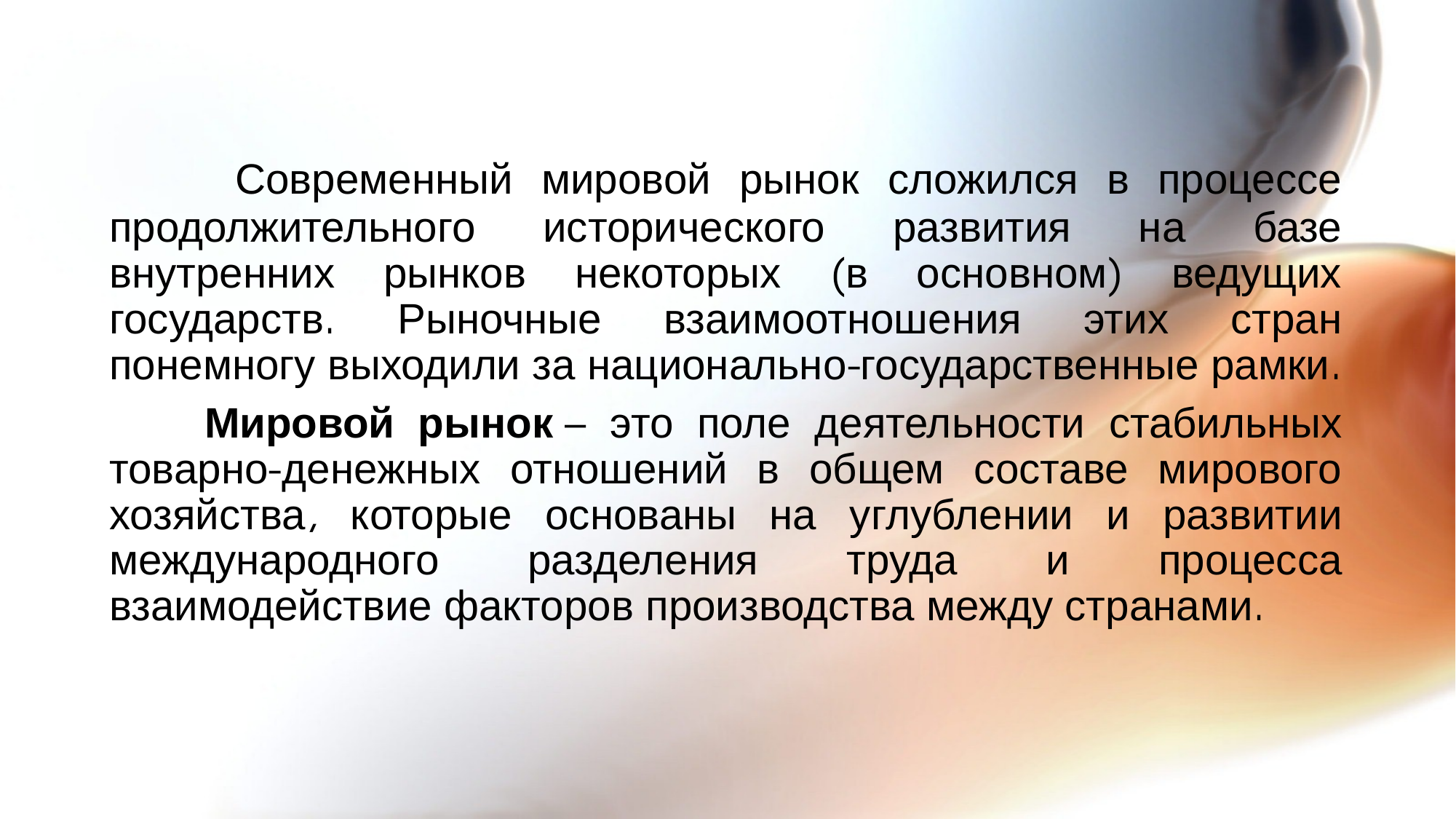

Современный мировой рынок сложился в процессе продолжительного исторического развития на базе внутренних рынков некоторых (в основном) ведущих государств. Рыночные взаимоотношения этих стран понемногу выходили за национально-государственные рамки.
    Мировой рынок – это поле деятельности стабильных товарно-денежных отношений в общем составе мирового хозяйства, которые основаны на углублении и развитии международного разделения труда и процесса взаимодействие факторов производства между странами.